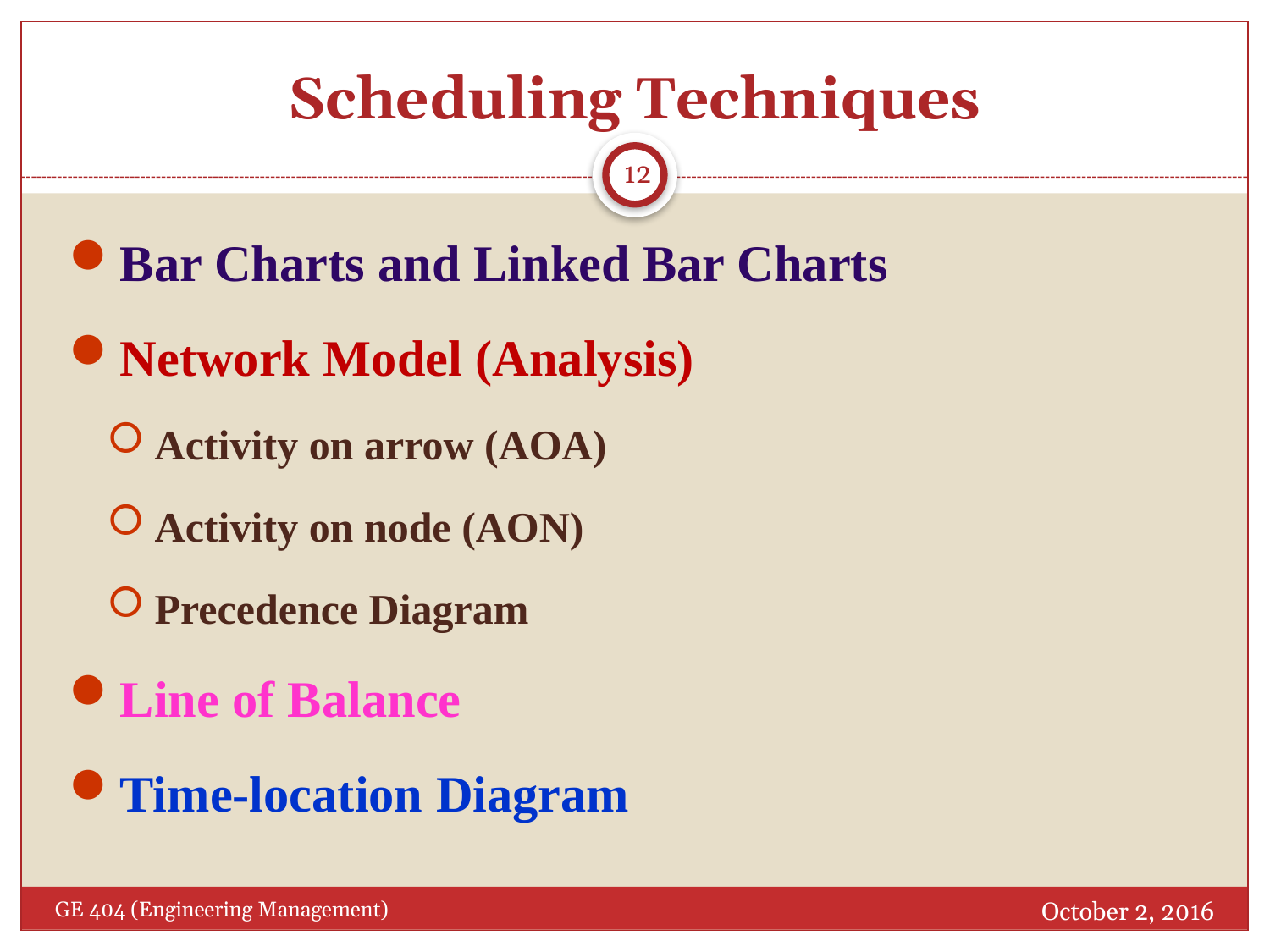

# Scheduling Techniques
12
Bar Charts and Linked Bar Charts
Network Model (Analysis)
Activity on arrow (AOA)
Activity on node (AON)
Precedence Diagram
Line of Balance
Time-location Diagram

October 2, 2016
GE 404 (Engineering Management)